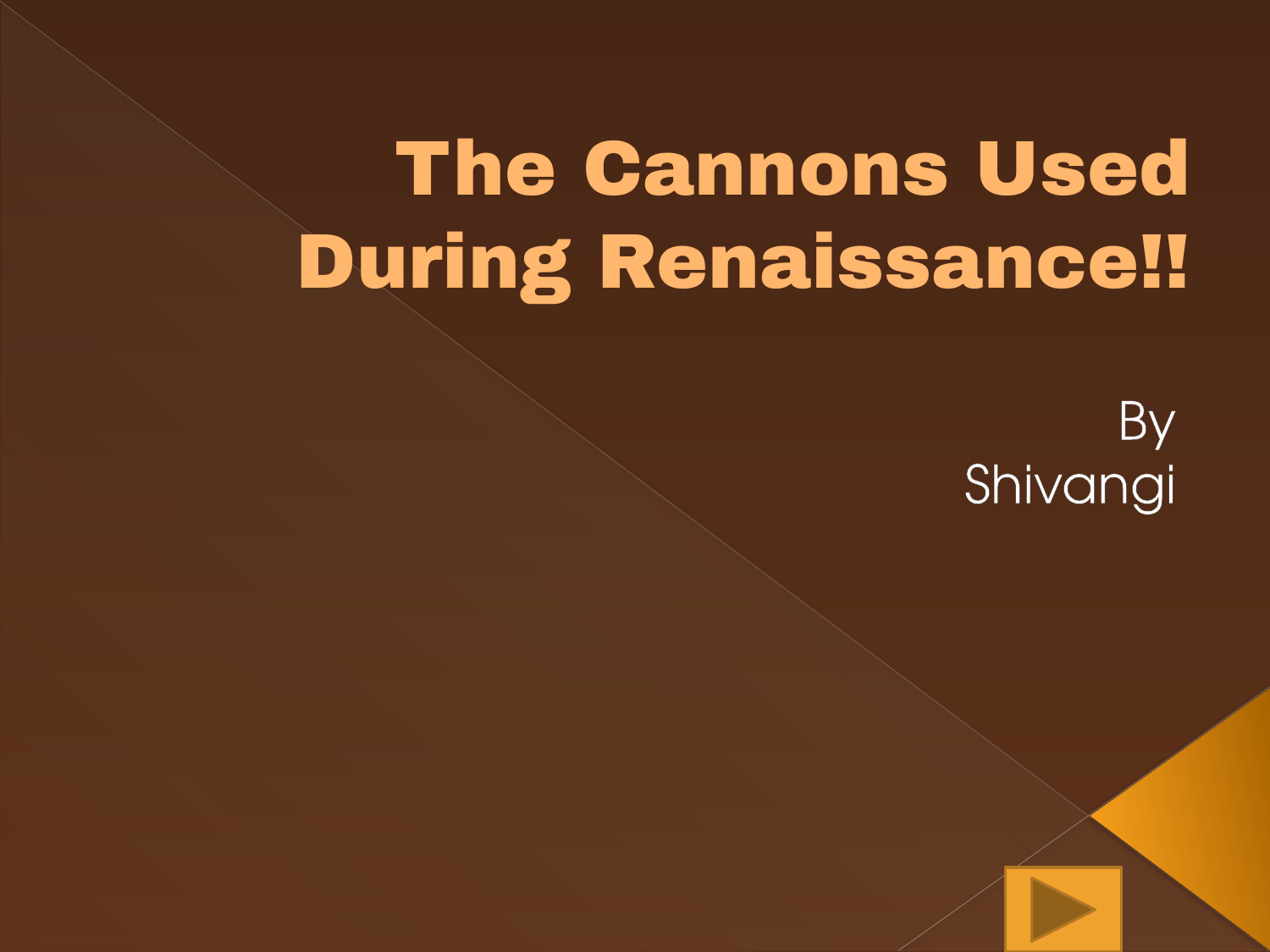

# The Cannons Used During Renaissance!!
By
Shivangi